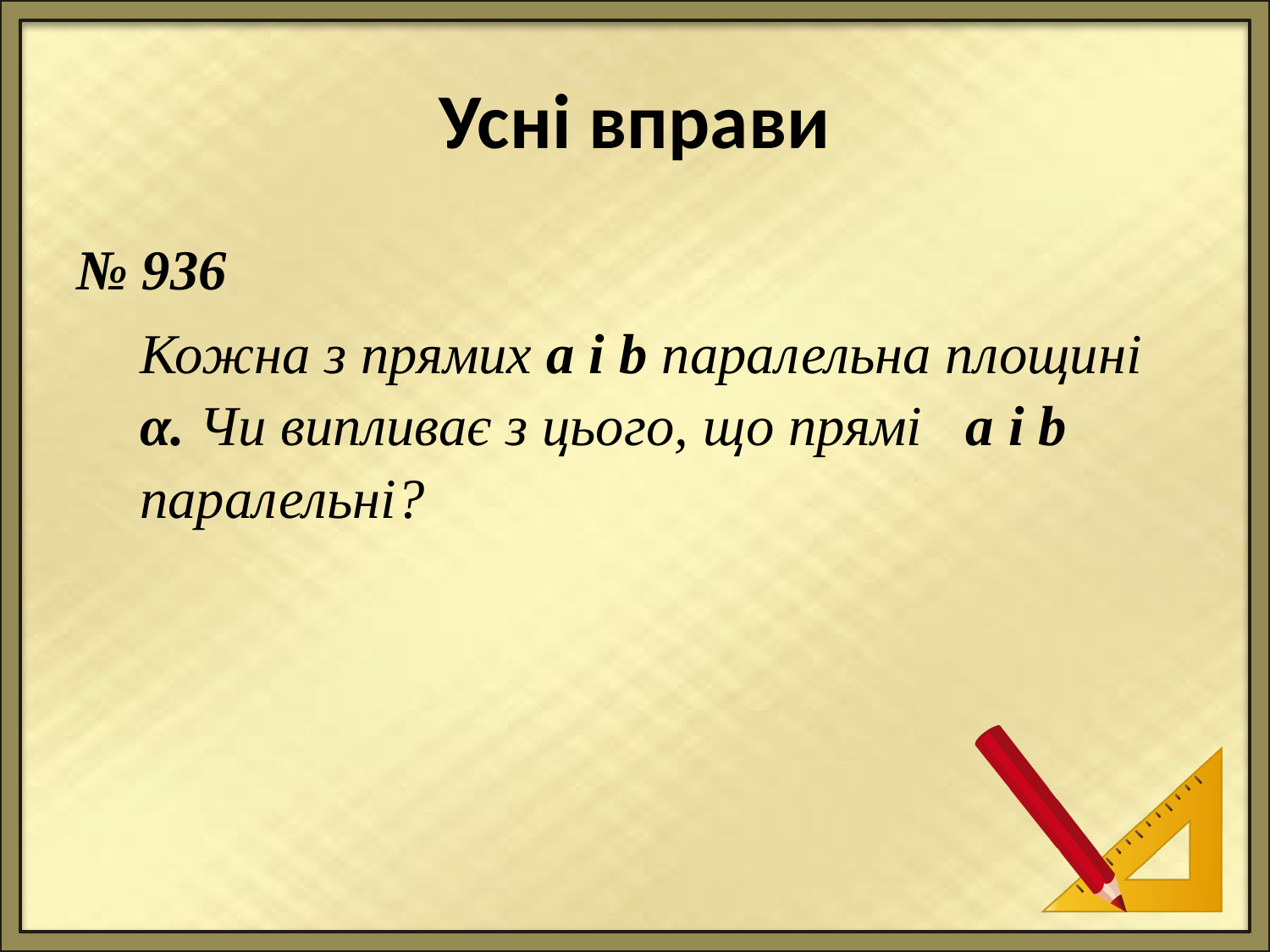

# Усні вправи
№ 936
Кожна з прямих а і b паралельна площині α. Чи випливає з цього, що прямі   а і b паралельні?